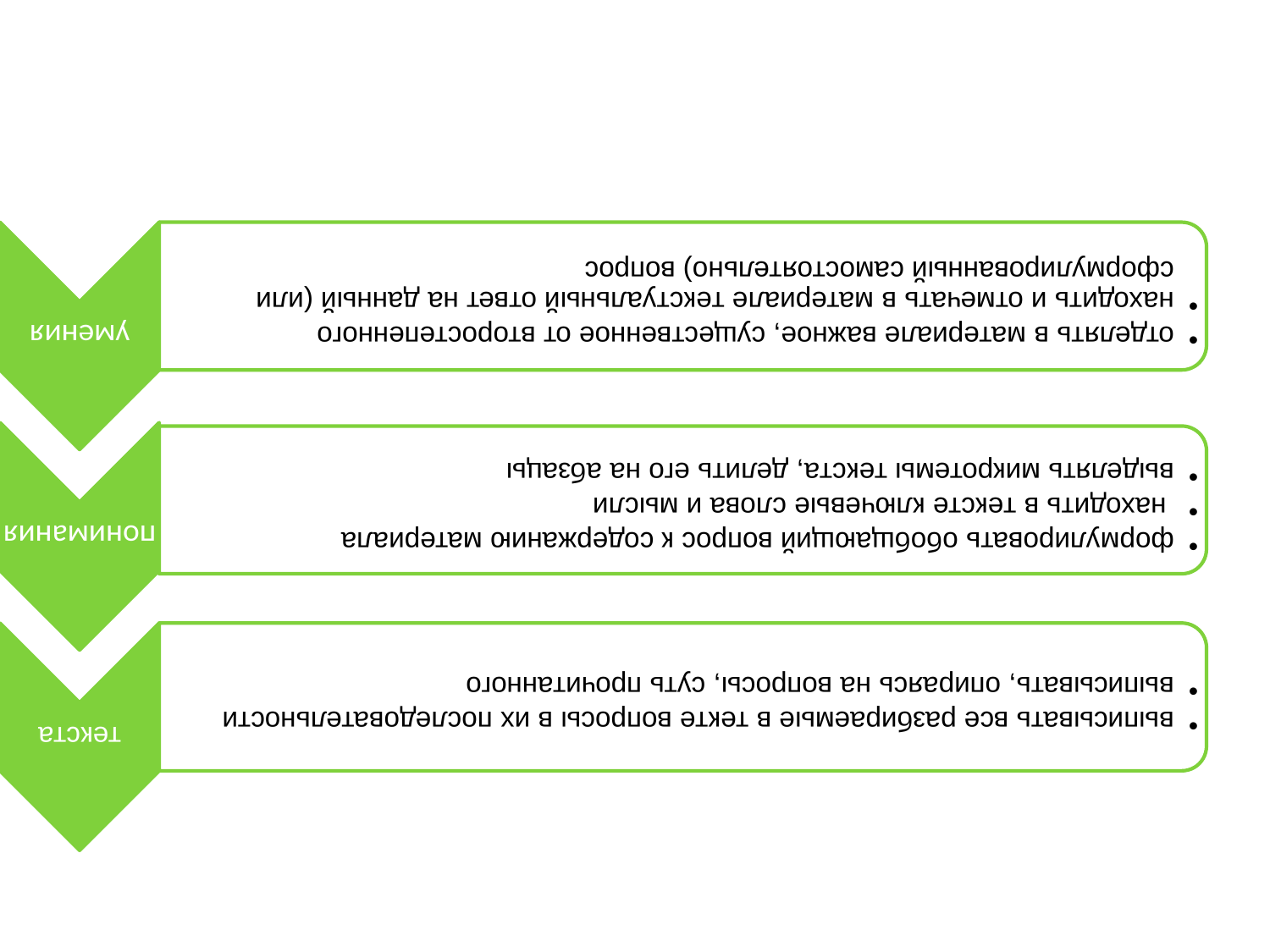

#
умения
отделять в материале важное, существенное от второстепенного
находить и отмечать в материале текстуальный ответ на данный (или сформулированный самостоятельно) вопрос
понимания
формулировать обобщающий вопрос к содержанию материала
 находить в тексте ключевые слова и мысли
выделять микротемы текста, делить его на абзацы
текста
выписывать все разбираемые в текте вопросы в их последовательности
выписывать, опираясь на вопросы, суть прочитанного